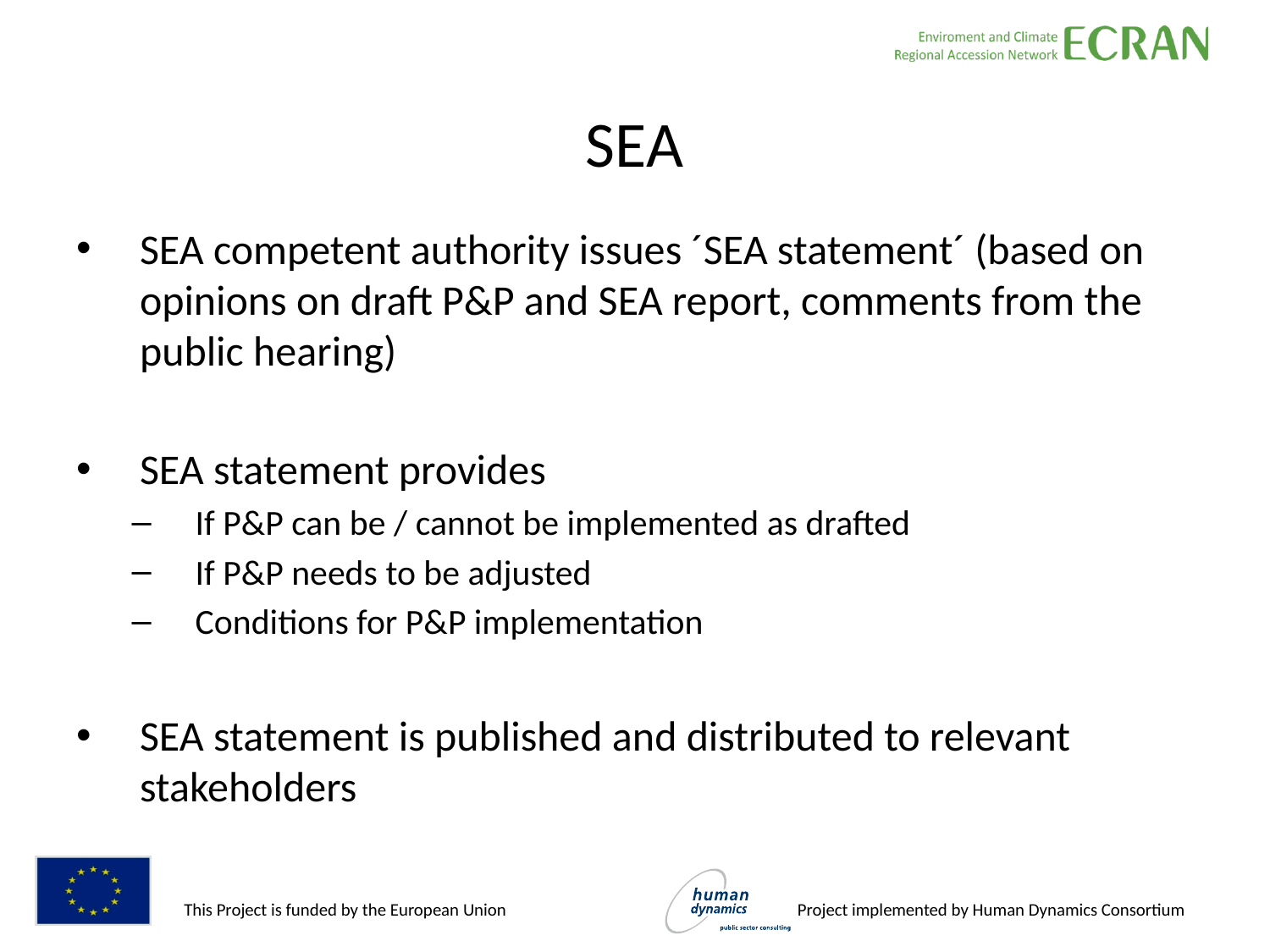

# SEA
SEA competent authority issues ´SEA statement´ (based on opinions on draft P&P and SEA report, comments from the public hearing)

SEA statement provides
If P&P can be / cannot be implemented as drafted
If P&P needs to be adjusted
Conditions for P&P implementation

SEA statement is published and distributed to relevant stakeholders